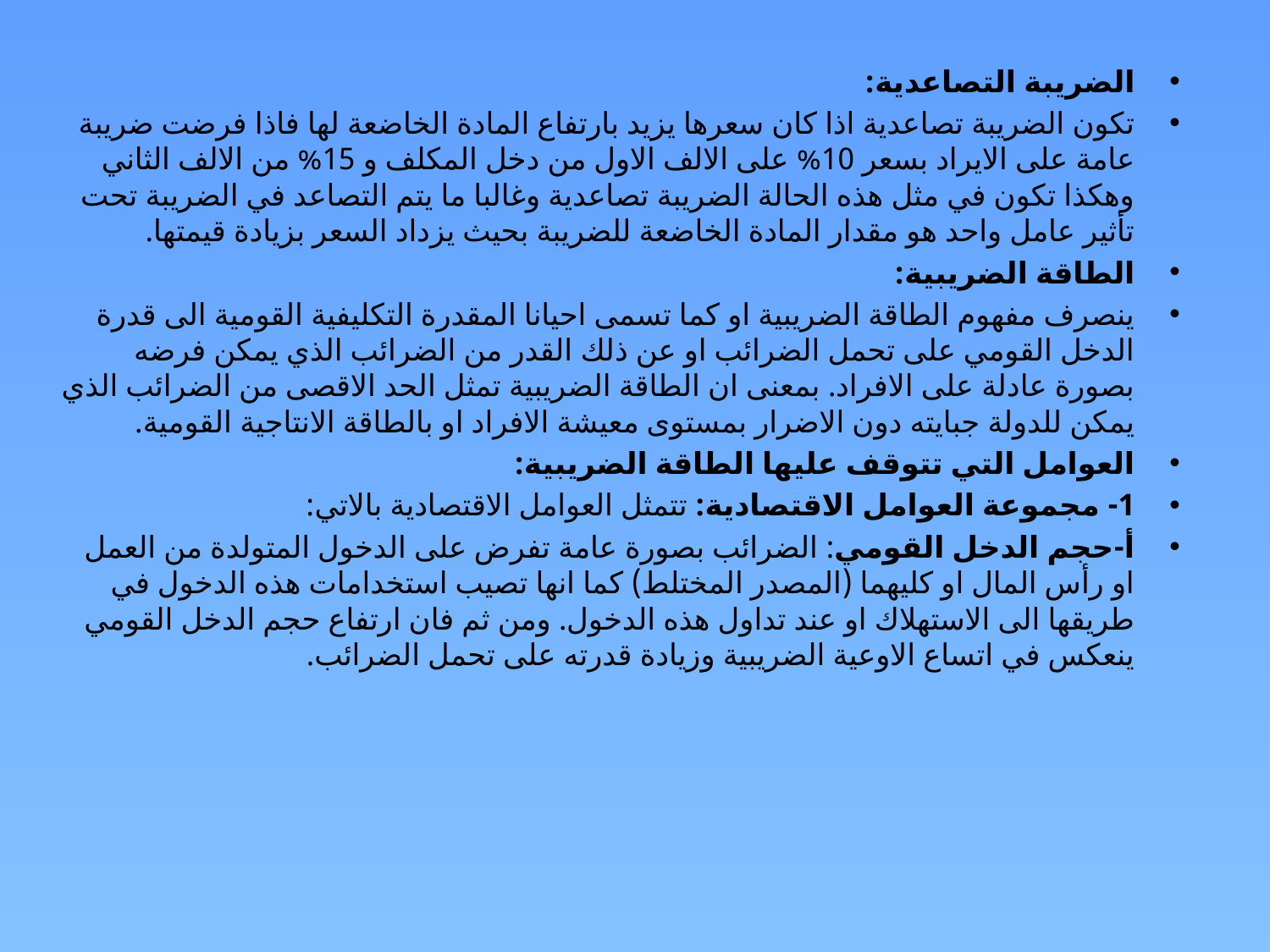

الضريبة التصاعدية:
تكون الضريبة تصاعدية اذا كان سعرها يزيد بارتفاع المادة الخاضعة لها فاذا فرضت ضريبة عامة على الايراد بسعر 10% على الالف الاول من دخل المكلف و 15% من الالف الثاني وهكذا تكون في مثل هذه الحالة الضريبة تصاعدية وغالبا ما يتم التصاعد في الضريبة تحت تأثير عامل واحد هو مقدار المادة الخاضعة للضريبة بحيث يزداد السعر بزيادة قيمتها.
الطاقة الضريبية:
ينصرف مفهوم الطاقة الضريبية او كما تسمى احيانا المقدرة التكليفية القومية الى قدرة الدخل القومي على تحمل الضرائب او عن ذلك القدر من الضرائب الذي يمكن فرضه بصورة عادلة على الافراد. بمعنى ان الطاقة الضريبية تمثل الحد الاقصى من الضرائب الذي يمكن للدولة جبايته دون الاضرار بمستوى معيشة الافراد او بالطاقة الانتاجية القومية.
العوامل التي تتوقف عليها الطاقة الضريبية:
1- مجموعة العوامل الاقتصادية: تتمثل العوامل الاقتصادية بالاتي:
أ-حجم الدخل القومي: الضرائب بصورة عامة تفرض على الدخول المتولدة من العمل او رأس المال او كليهما (المصدر المختلط) كما انها تصيب استخدامات هذه الدخول في طريقها الى الاستهلاك او عند تداول هذه الدخول. ومن ثم فان ارتفاع حجم الدخل القومي ينعكس في اتساع الاوعية الضريبية وزيادة قدرته على تحمل الضرائب.